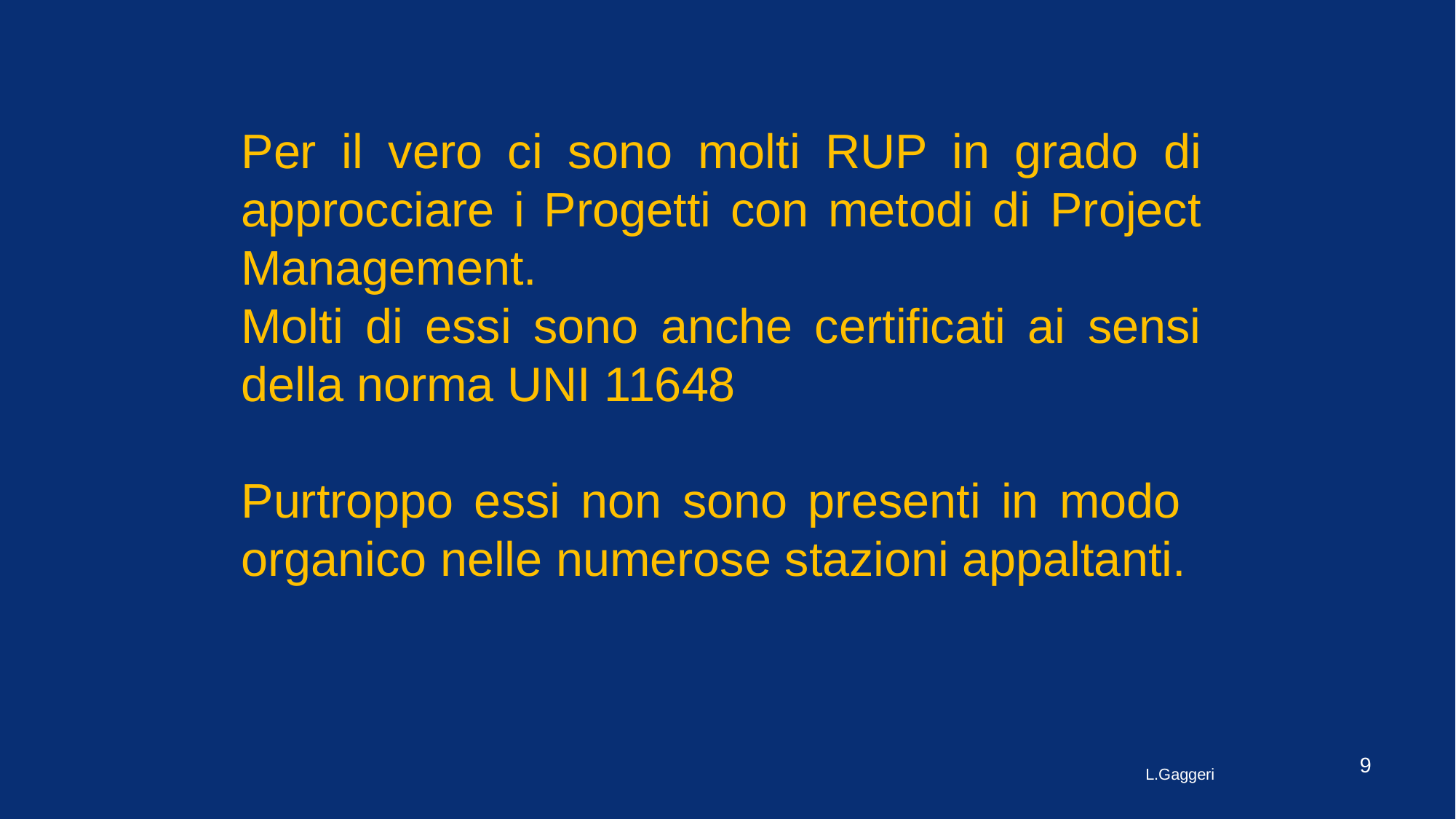

Per il vero ci sono molti RUP in grado di approcciare i Progetti con metodi di Project Management.
Molti di essi sono anche certificati ai sensi della norma UNI 11648

Purtroppo essi non sono presenti in modo  organico nelle numerose stazioni appaltanti.

9
L.Gaggeri